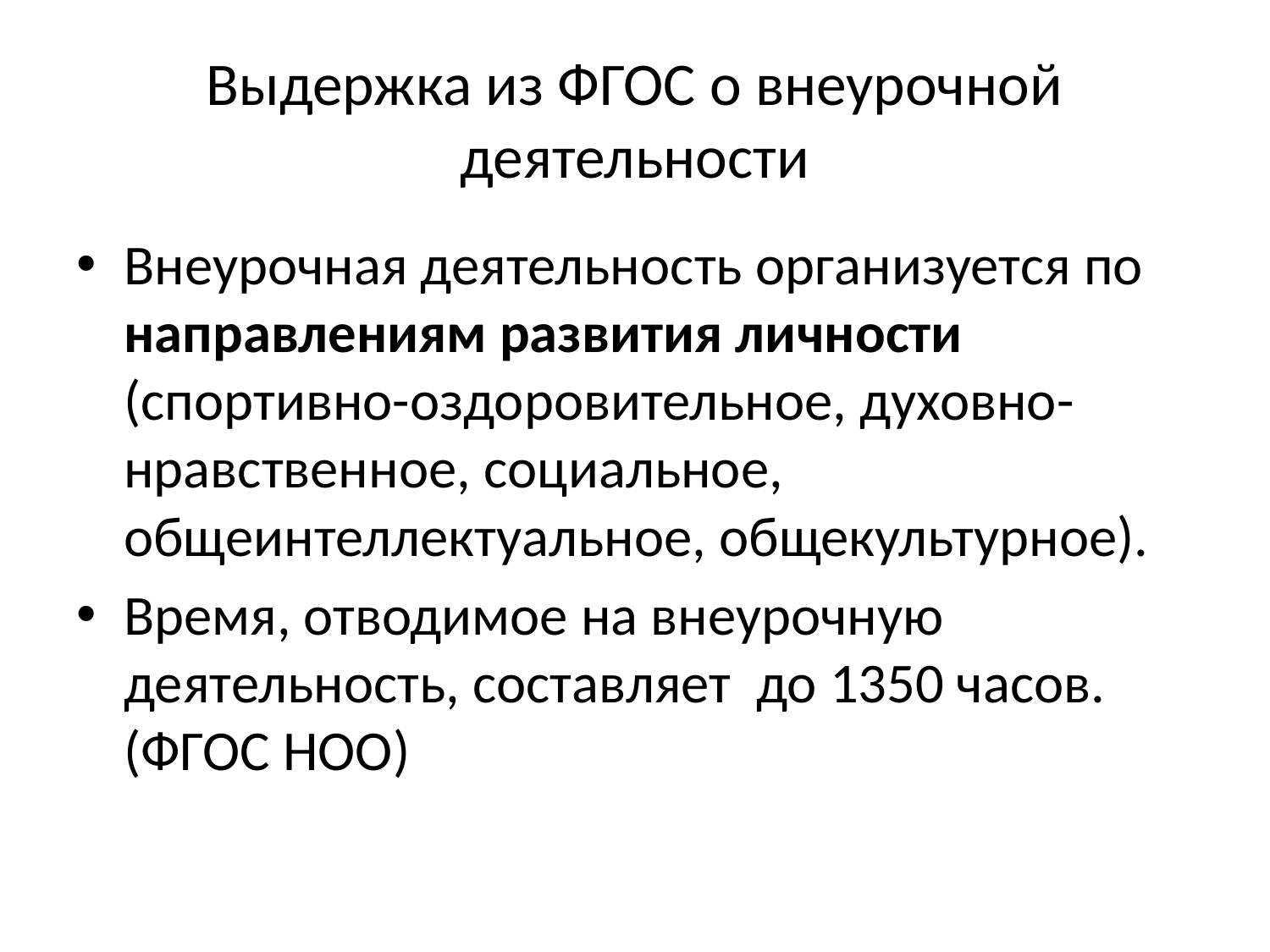

# Выдержка из ФГОС о внеурочной деятельности
Внеурочная деятельность организуется по направлениям развития личности (спортивно-оздоровительное, духовно-нравственное, социальное, общеинтеллектуальное, общекультурное).
Время, отводимое на внеурочную деятельность, составляет  до 1350 часов. (ФГОС НОО)